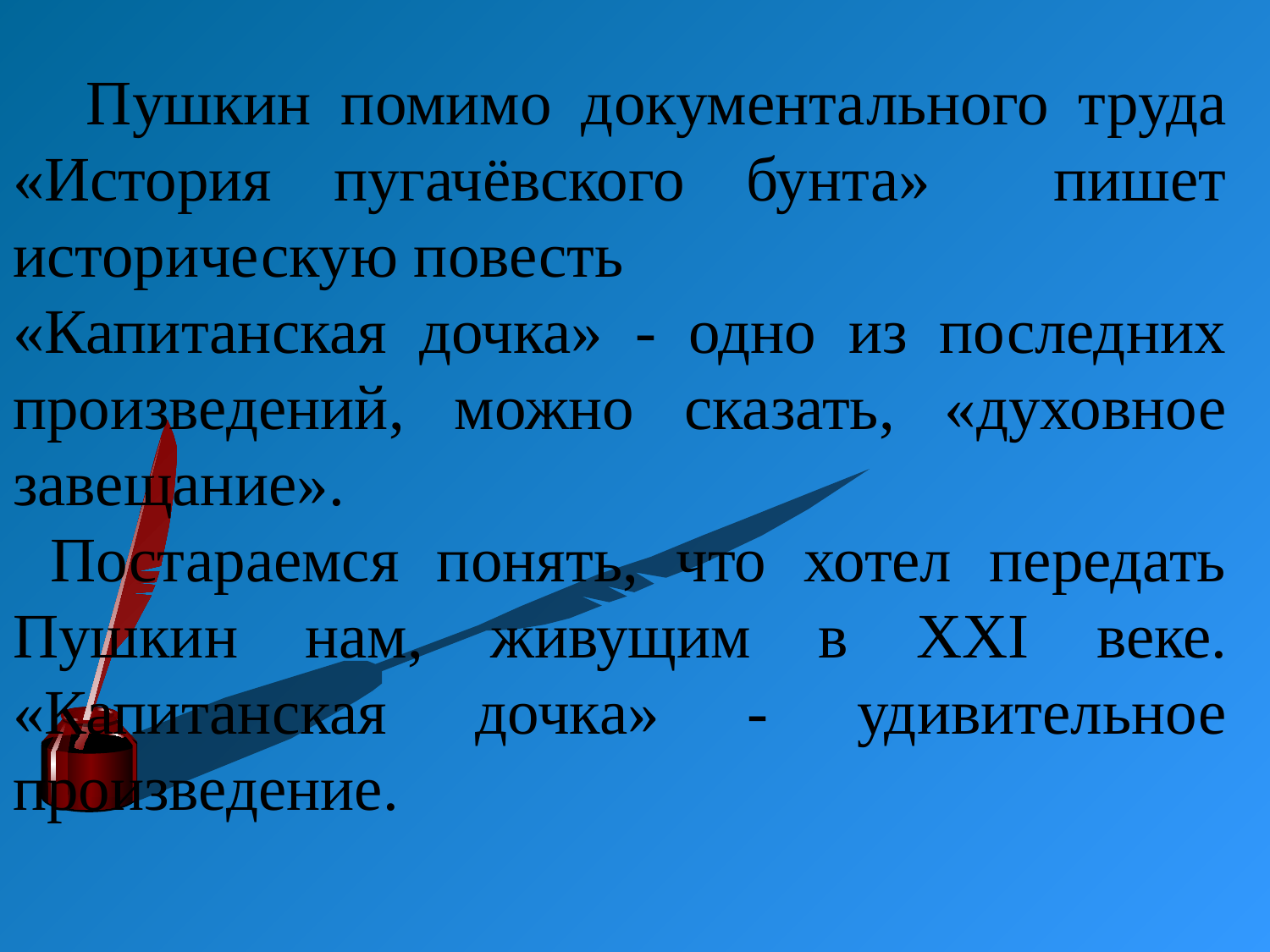

Пушкин помимо документального труда «История пугачёвского бунта»  пишет историческую повесть
«Капитанская дочка» - одно из последних произведений, можно сказать, «духовное завещание».
 Постараемся понять, что хотел передать Пушкин нам, живущим в XXI веке. «Капитанская дочка» - удивительное произведение.